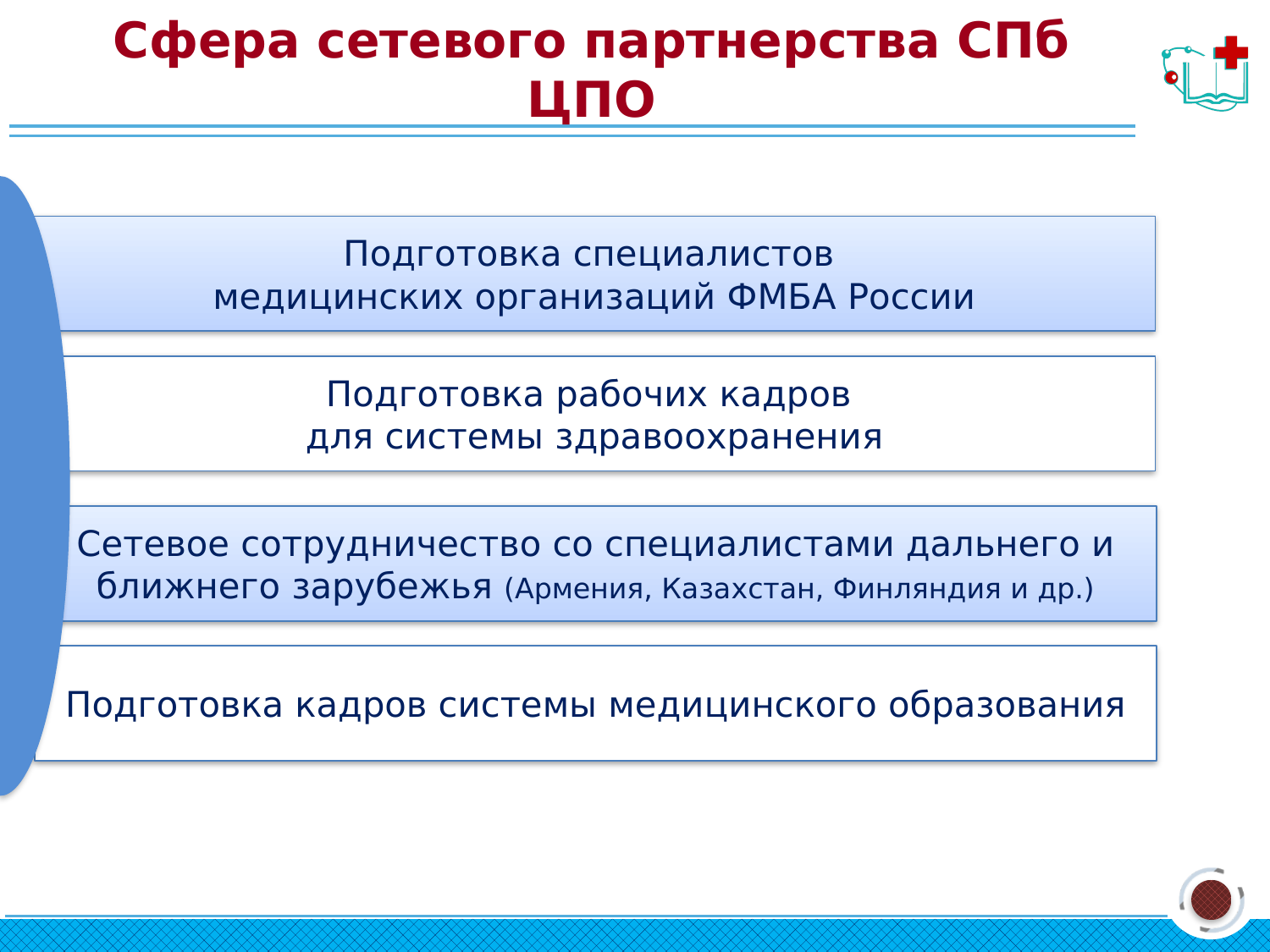

# Сфера сетевого партнерства СПб ЦПО

Подготовка специалистов
медицинских организаций ФМБА России
Подготовка рабочих кадров
для системы здравоохранения
Сетевое сотрудничество со специалистами дальнего и ближнего зарубежья (Армения, Казахстан, Финляндия и др.)
Подготовка кадров системы медицинского образования